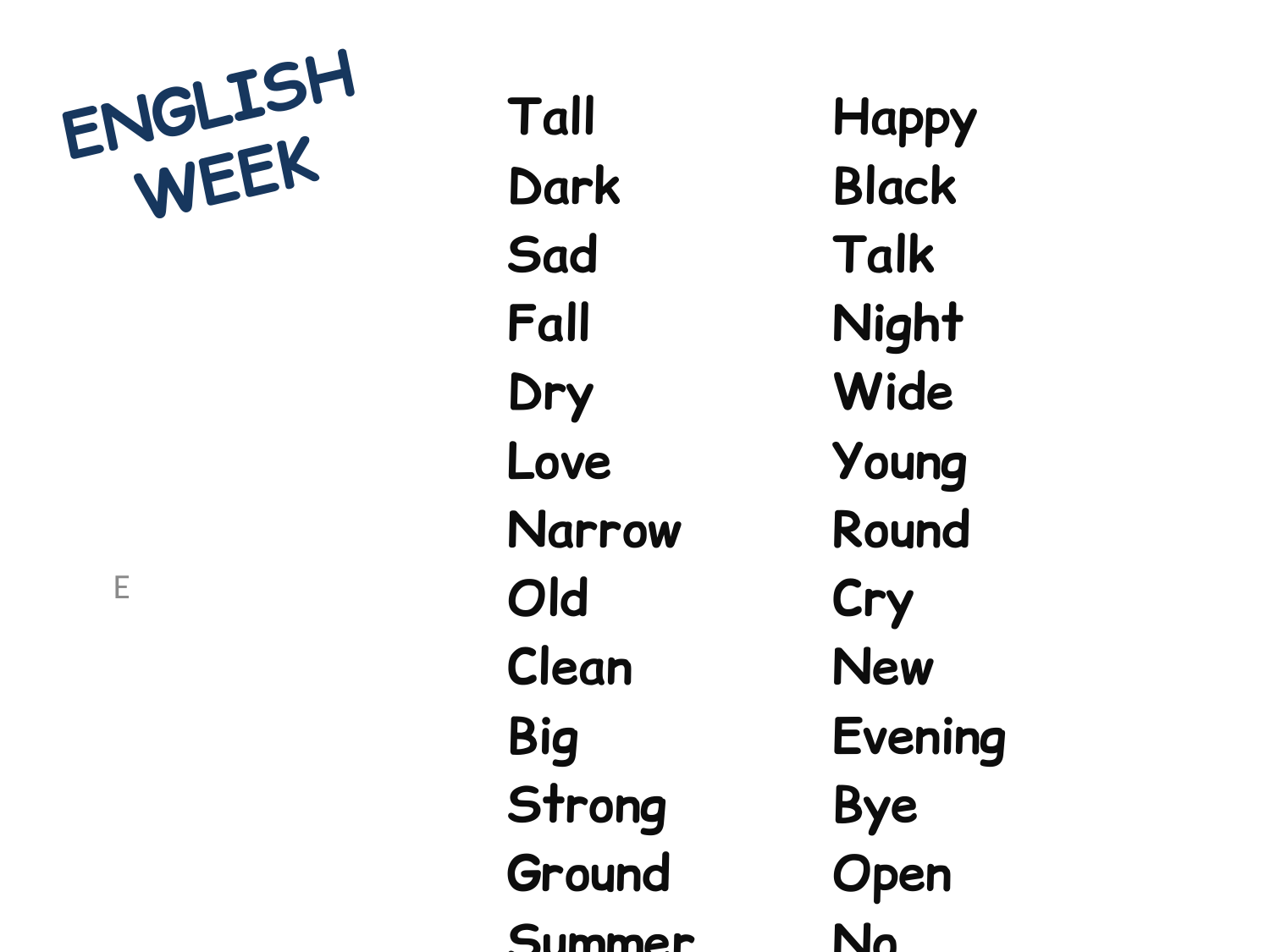

English week
| Tall Dark Sad Fall Dry Love Narrow Old Clean Big Strong Ground Summer End | Happy Black Talk Night Wide Young Round Cry New Evening Bye Open No BrightNNGdG |
| --- | --- |
E
#